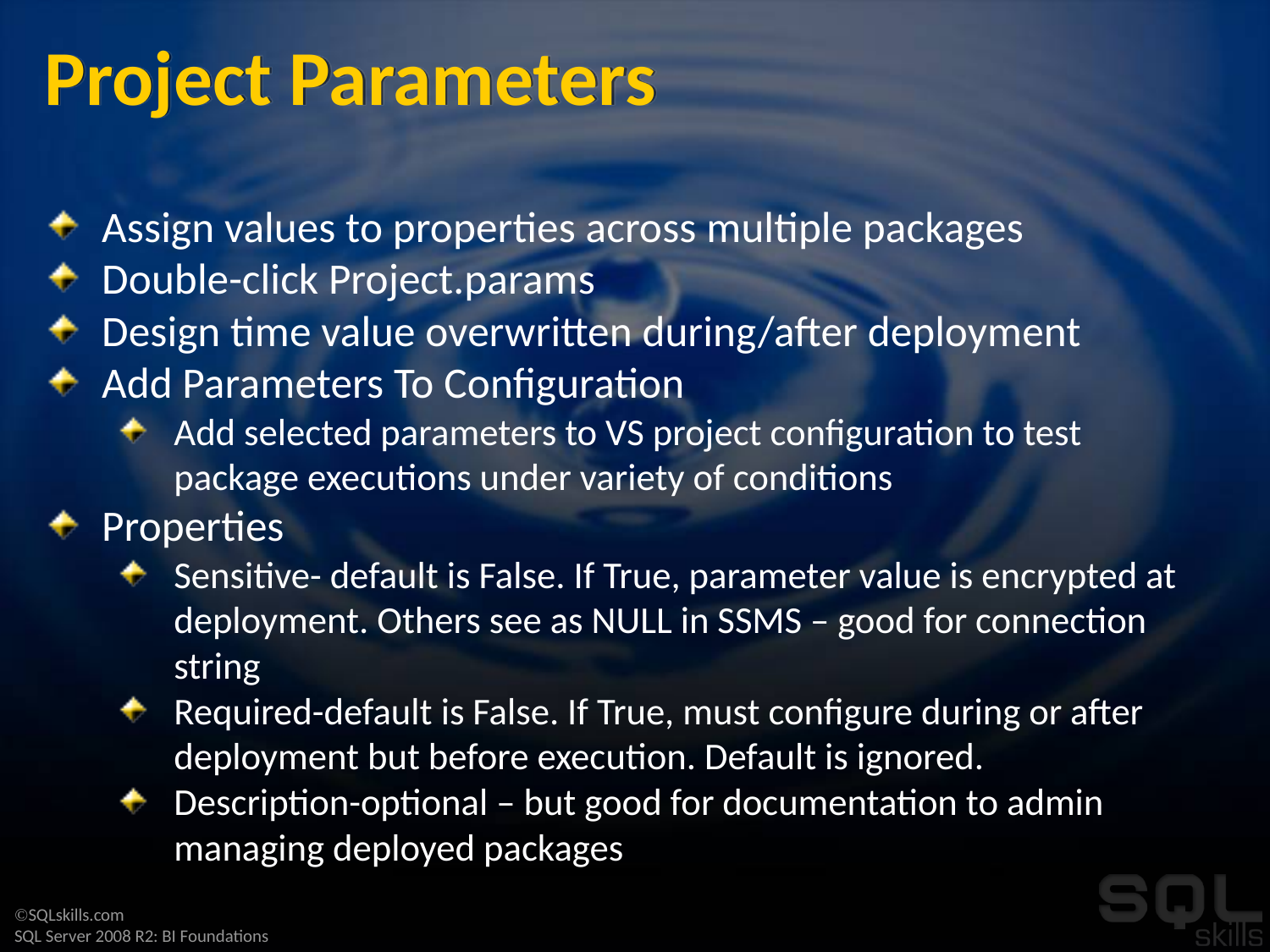

# Project Parameters
Assign values to properties across multiple packages
Double-click Project.params
Design time value overwritten during/after deployment
Add Parameters To Configuration
Add selected parameters to VS project configuration to test package executions under variety of conditions
Properties
Sensitive- default is False. If True, parameter value is encrypted at deployment. Others see as NULL in SSMS – good for connection string
Required-default is False. If True, must configure during or after deployment but before execution. Default is ignored.
Description-optional – but good for documentation to admin managing deployed packages